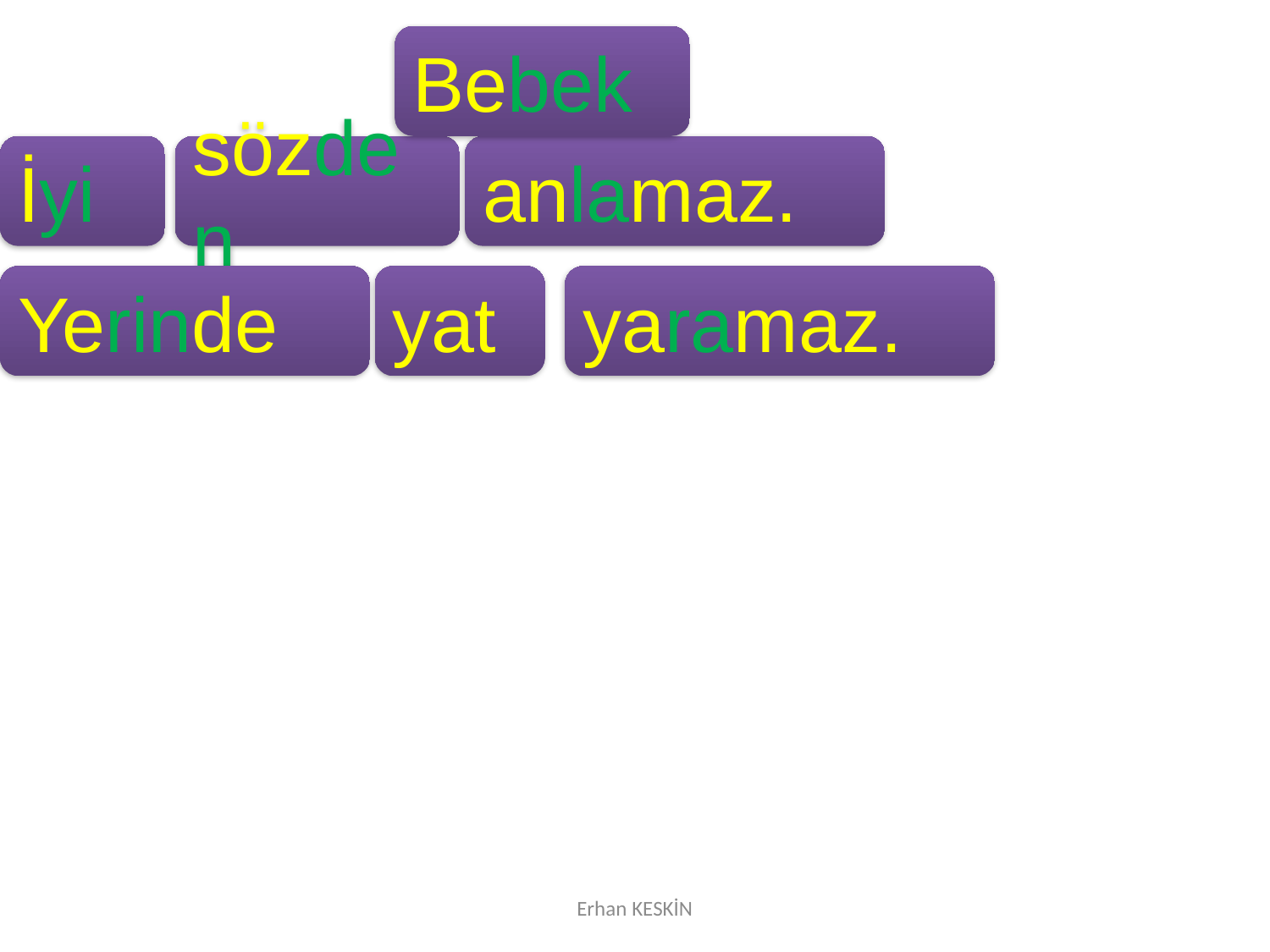

Bebek
İyi
sözden
anlamaz.
Yerinde
yat
yaramaz.
Erhan KESKİN